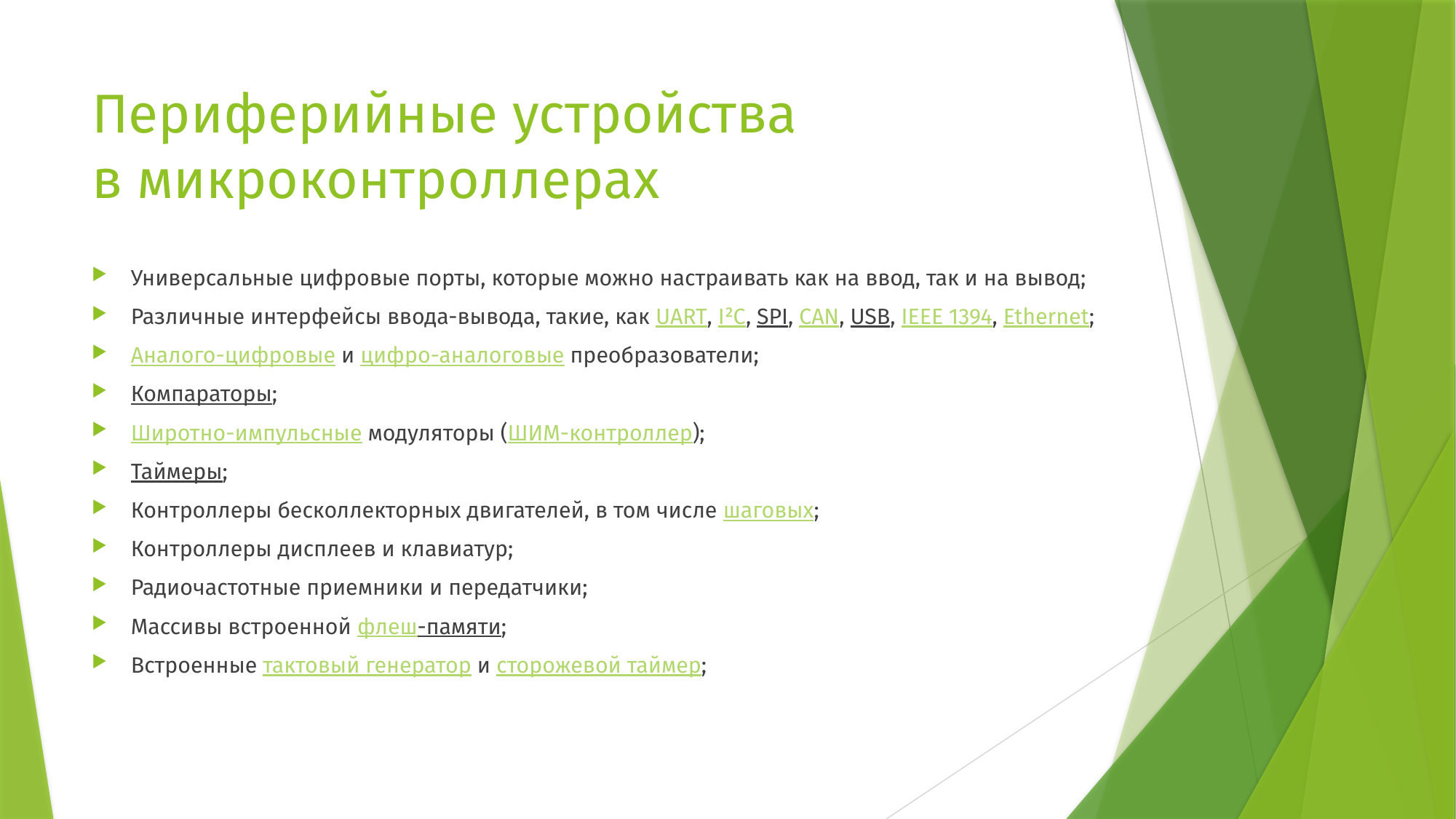

# Периферийные устройства в микроконтроллерах
Универсальные цифровые порты, которые можно настраивать как на ввод, так и на вывод;
Различные интерфейсы ввода-вывода, такие, как UART, I²C, SPI, CAN, USB, IEEE 1394, Ethernet;
Аналого-цифровые и цифро-аналоговые преобразователи;
Компараторы;
Широтно-импульсные модуляторы (ШИМ-контроллер);
Таймеры;
Контроллеры бесколлекторных двигателей, в том числе шаговых;
Контроллеры дисплеев и клавиатур;
Радиочастотные приемники и передатчики;
Массивы встроенной флеш-памяти;
Встроенные тактовый генератор и сторожевой таймер;